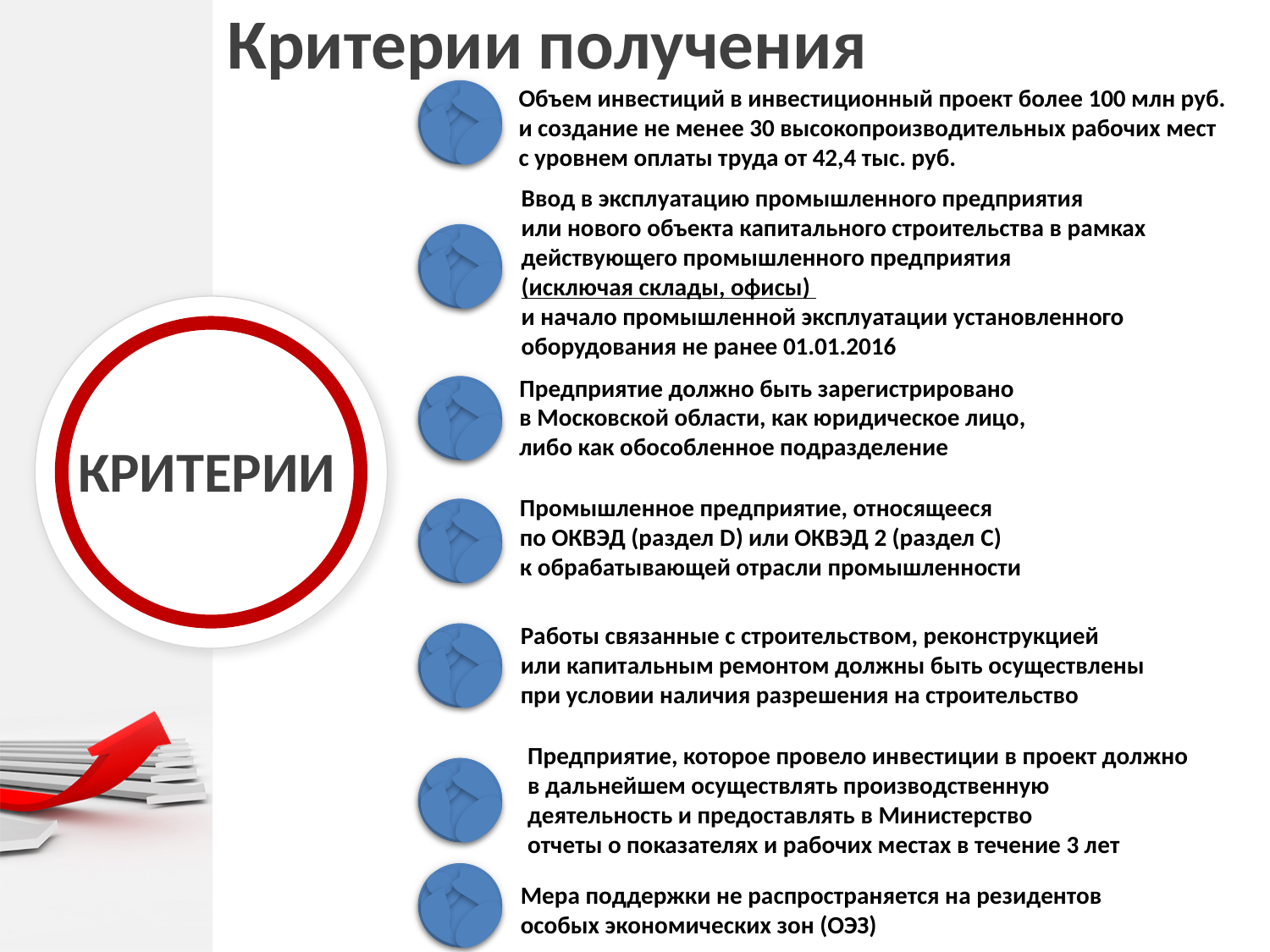

# Критерии получения
Объем инвестиций в инвестиционный проект более 100 млн руб.
и создание не менее 30 высокопроизводительных рабочих мест
с уровнем оплаты труда от 42,4 тыс. руб.

Ввод в эксплуатацию промышленного предприятия
или нового объекта капитального строительства в рамках
действующего промышленного предприятия
(исключая склады, офисы)
и начало промышленной эксплуатации установленного
оборудования не ранее 01.01.2016

Предприятие должно быть зарегистрировано
в Московской области, как юридическое лицо,
либо как обособленное подразделение

КРИТЕРИИ
Промышленное предприятие, относящееся
по ОКВЭД (раздел D) или ОКВЭД 2 (раздел C)
к обрабатывающей отрасли промышленности

Работы связанные с строительством, реконструкцией
или капитальным ремонтом должны быть осуществлены
при условии наличия разрешения на строительство

Предприятие, которое провело инвестиции в проект должно в дальнейшем осуществлять производственную
деятельность и предоставлять в Министерство
отчеты о показателях и рабочих местах в течение 3 лет

Мера поддержки не распространяется на резидентов особых экономических зон (ОЭЗ)